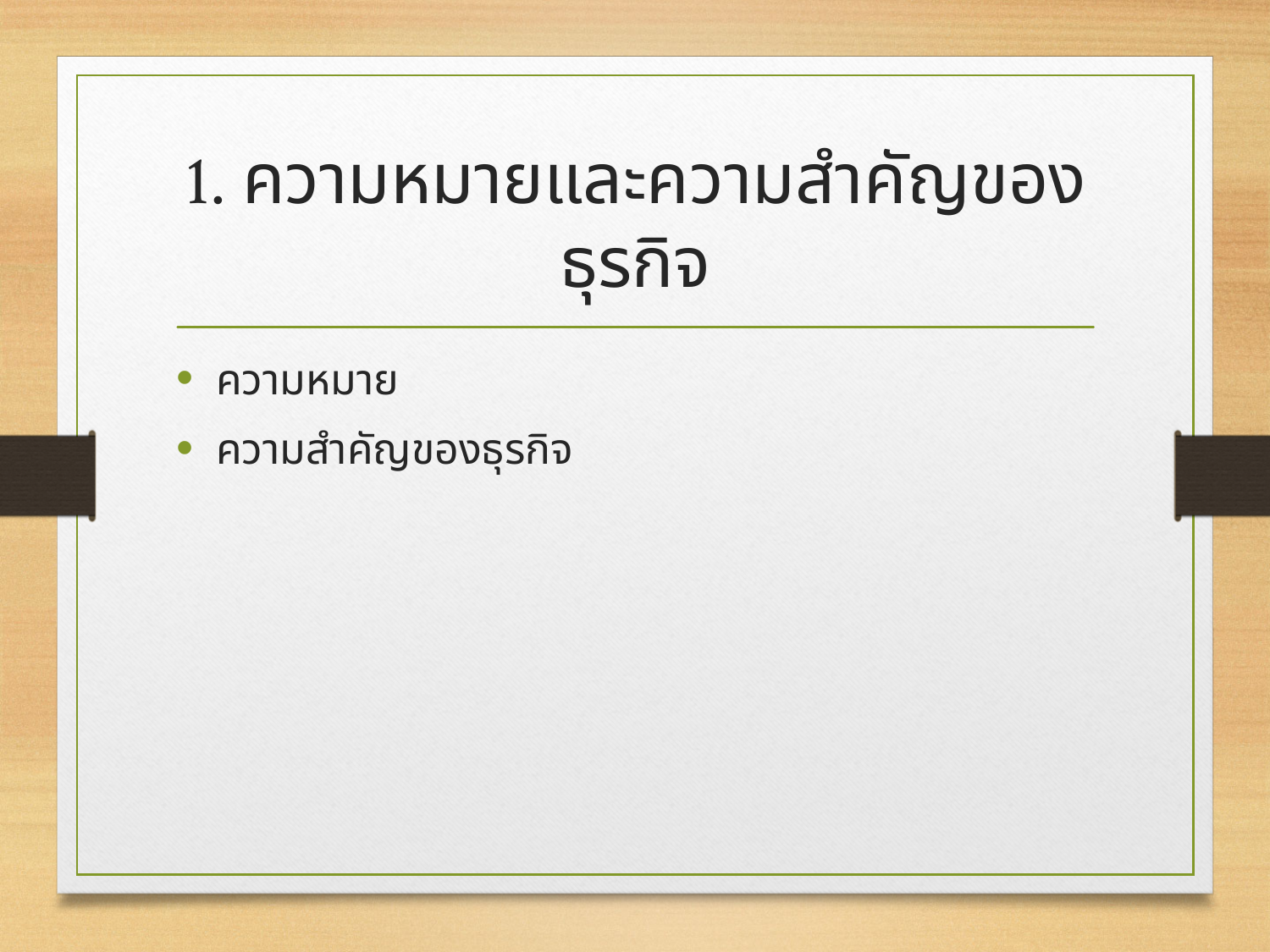

# 1. ความหมายและความสำคัญของธุรกิจ
ความหมาย
ความสำคัญของธุรกิจ